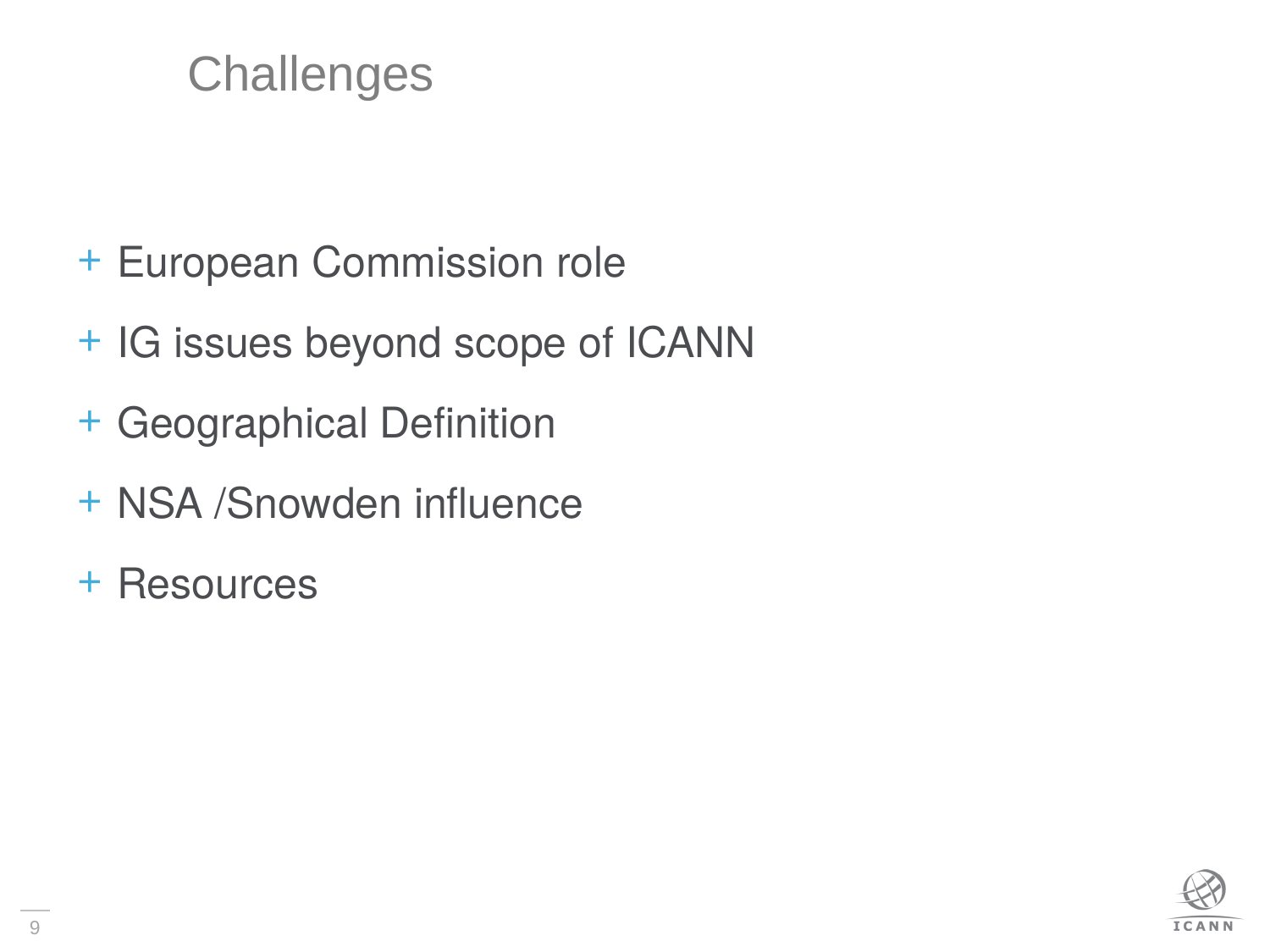

# Challenges
European Commission role
IG issues beyond scope of ICANN
Geographical Definition
NSA /Snowden influence
Resources